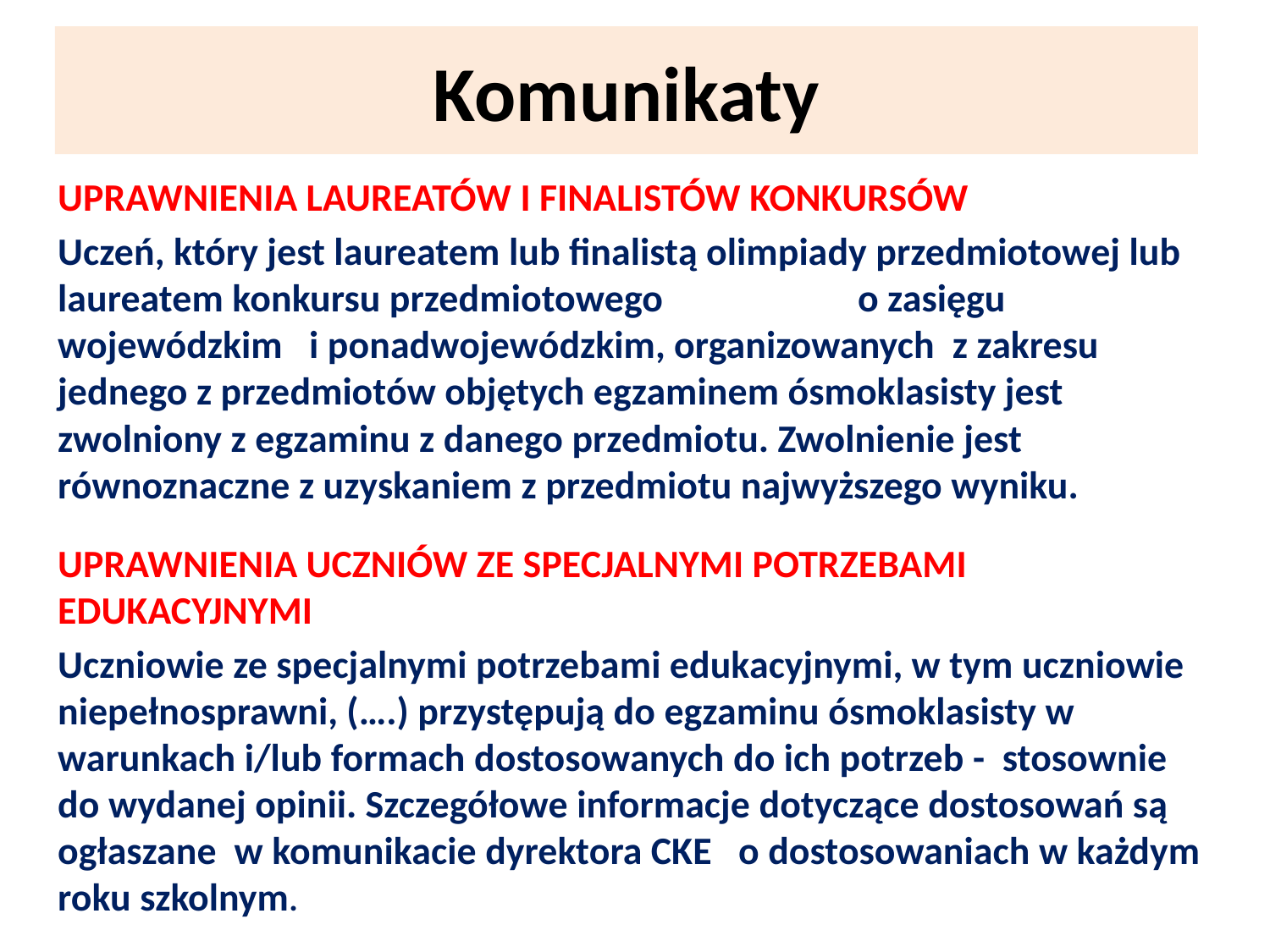

# Komunikaty
UPRAWNIENIA LAUREATÓW I FINALISTÓW KONKURSÓW
Uczeń, który jest laureatem lub finalistą olimpiady przedmiotowej lub laureatem konkursu ‎przedmiotowego                      o zasięgu wojewódzkim   i ponadwojewódzkim, organizowanych ‎ z zakresu jednego z przedmiotów objętych egzaminem ósmoklasisty jest zwolniony ‎z egzaminu z danego przedmiotu. Zwolnienie jest równoznaczne z uzyskaniem ‎z przedmiotu najwyższego wyniku.‎

‎UPRAWNIENIA UCZNIÓW ZE SPECJALNYMI POTRZEBAMI EDUKACYJNYMI
Uczniowie ze specjalnymi potrzebami edukacyjnymi, w tym uczniowie niepełnosprawni, ‎(….) przystępują do ‎egzaminu ósmoklasisty w warunkach i/lub formach dostosowanych do ich potrzeb -  stosownie do wydanej opinii. Szczegółowe ‎informacje dotyczące dostosowań są ogłaszane  w komunikacie dyrektora CKE   o dostosowaniach w każdym roku szkolnym.